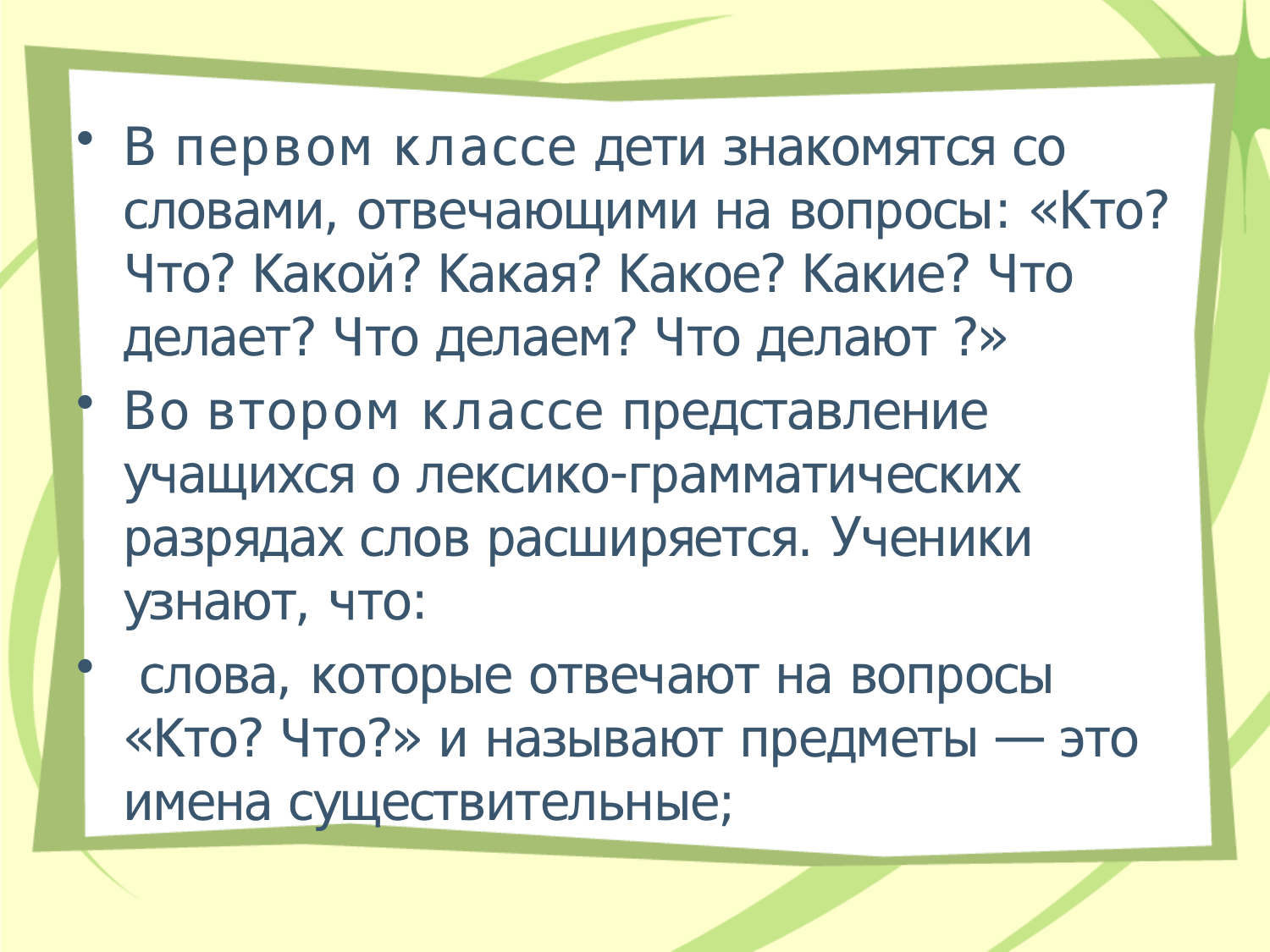

В первом классе дети знакомятся со словами, отвечающими на вопросы: «Кто? Что? Какой? Какая? Какое? Какие? Что делает? Что делаем? Что делают ?»
Во втором классе представление учащихся о лексико-грамматических разрядах слов расширяется. Ученики узнают, что:
 слова, которые отвечают на вопросы «Кто? Что?» и называют предметы — это имена существительные;